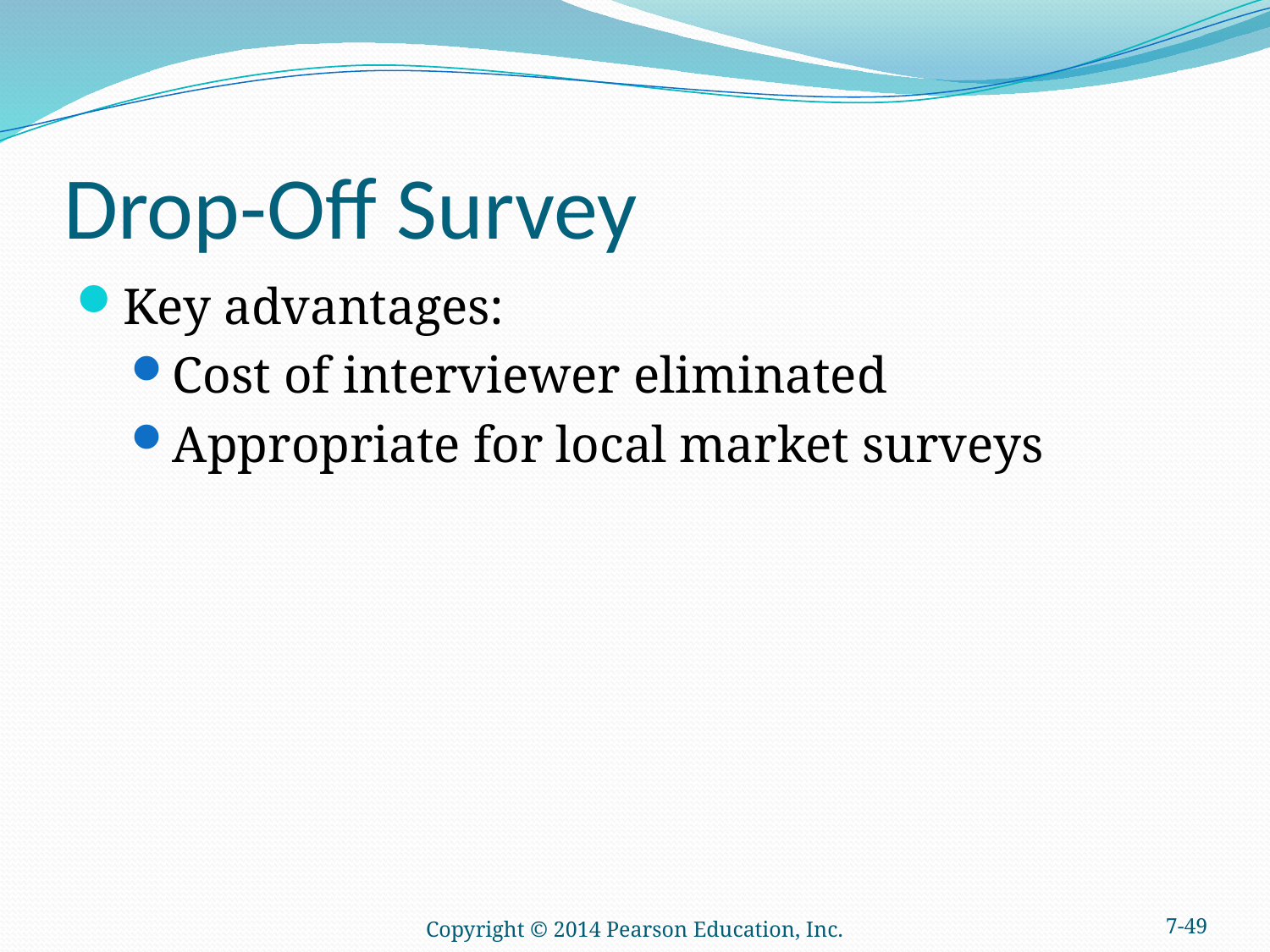

# Drop-Off Survey
Key advantages:
Cost of interviewer eliminated
Appropriate for local market surveys